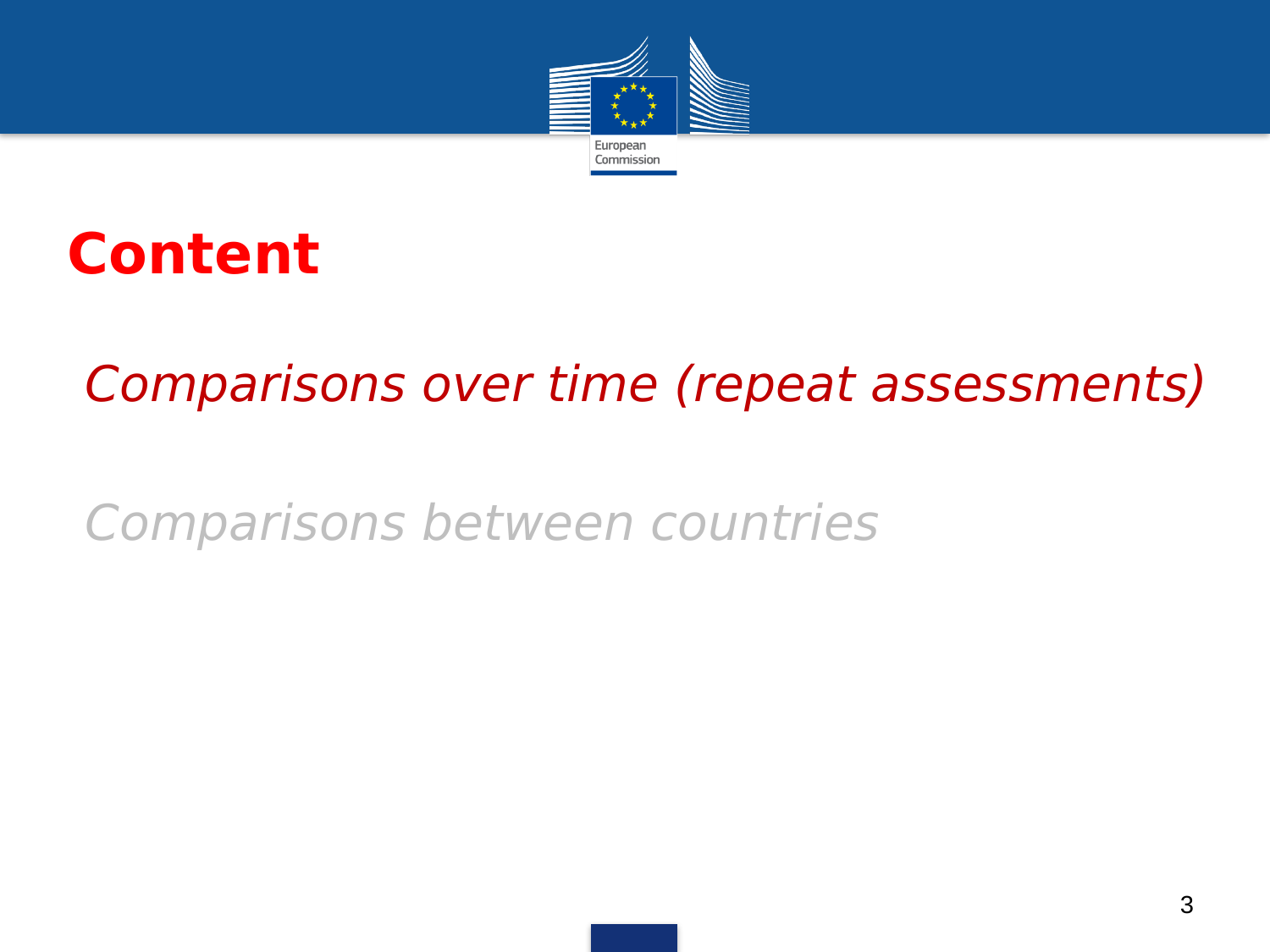

# Content
Comparisons over time (repeat assessments)

Comparisons between countries
3